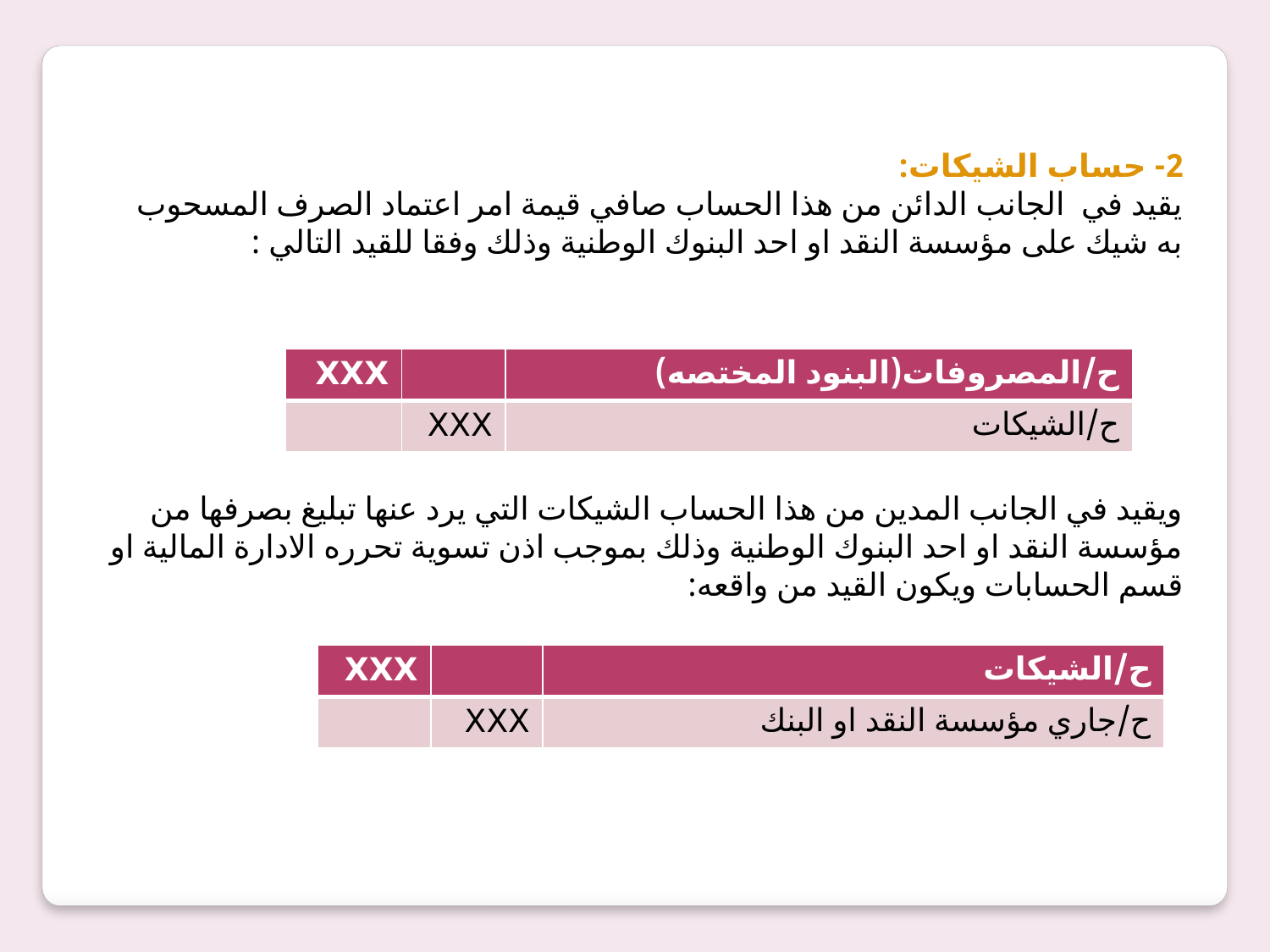

2- حساب الشيكات:
يقيد في  الجانب الدائن من هذا الحساب صافي قيمة امر اعتماد الصرف المسحوب به شيك على مؤسسة النقد او احد البنوك الوطنية وذلك وفقا للقيد التالي :

ويقيد في الجانب المدين من هذا الحساب الشيكات التي يرد عنها تبليغ بصرفها من مؤسسة النقد او احد البنوك الوطنية وذلك بموجب اذن تسوية تحرره الادارة المالية او قسم الحسابات ويكون القيد من واقعه:

| XXX |  | ح/المصروفات(البنود المختصه) |
| --- | --- | --- |
|  | XXX | ح/الشيكات |
| XXX |  | ح/الشيكات |
| --- | --- | --- |
|  | XXX | ح/جاري مؤسسة النقد او البنك |